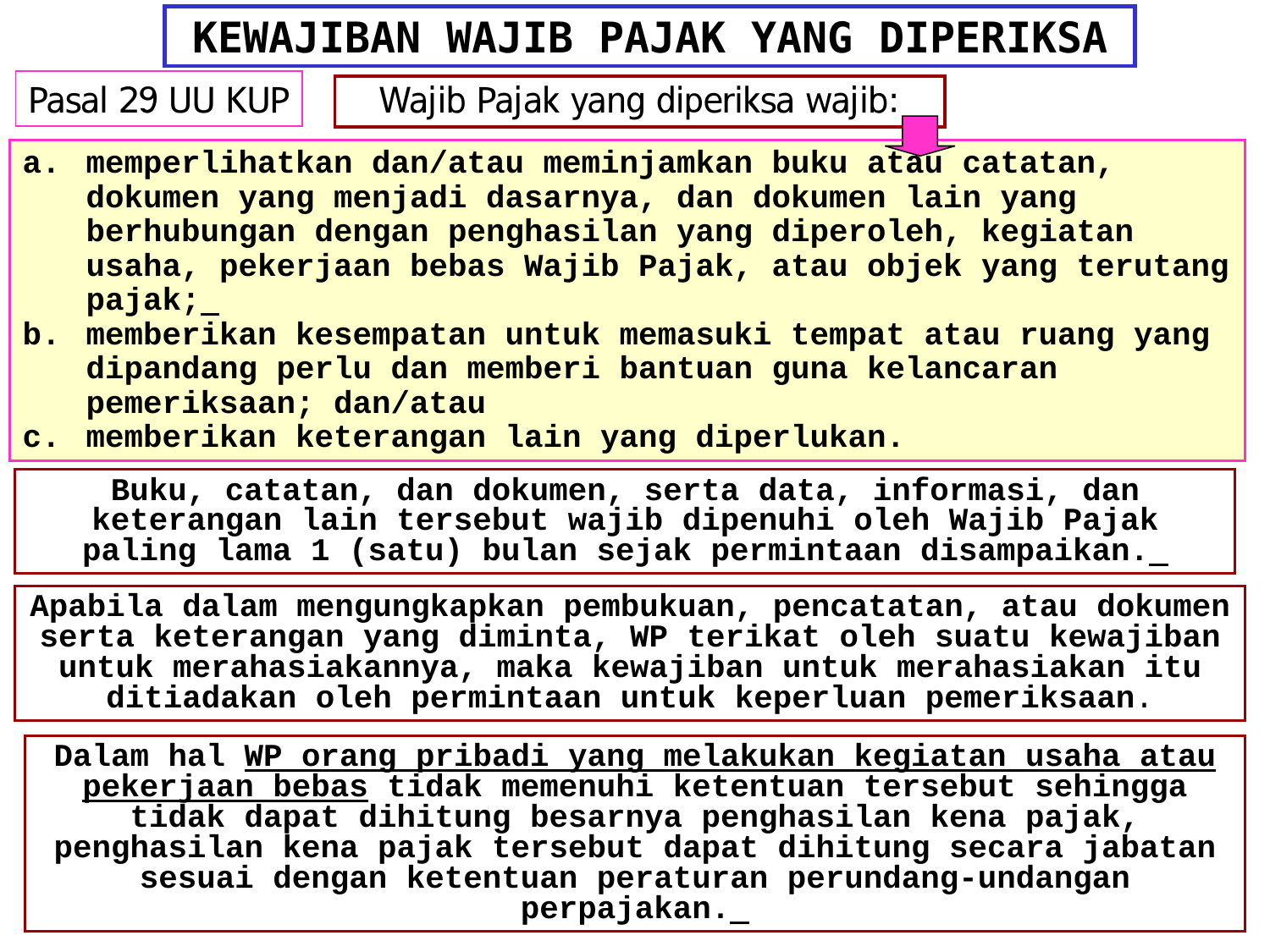

# KEWAJIBAN WAJIB PAJAK YANG DIPERIKSA
Pasal 29 UU KUP
Wajib Pajak yang diperiksa wajib:

memperlihatkan dan/atau meminjamkan buku atau catatan, dokumen yang menjadi dasarnya, dan dokumen lain yang berhubungan dengan penghasilan yang diperoleh, kegiatan usaha, pekerjaan bebas Wajib Pajak, atau objek yang terutang pajak;
memberikan kesempatan untuk memasuki tempat atau ruang yang dipandang perlu dan memberi bantuan guna kelancaran pemeriksaan; dan/atau
memberikan keterangan lain yang diperlukan.
Buku, catatan, dan dokumen, serta data, informasi, dan keterangan lain tersebut wajib dipenuhi oleh Wajib Pajak paling lama 1 (satu) bulan sejak permintaan disampaikan.
Apabila dalam mengungkapkan pembukuan, pencatatan, atau dokumen serta keterangan yang diminta, WP terikat oleh suatu kewajiban untuk merahasiakannya, maka kewajiban untuk merahasiakan itu ditiadakan oleh permintaan untuk keperluan pemeriksaan.
Dalam hal WP orang pribadi yang melakukan kegiatan usaha atau pekerjaan bebas tidak memenuhi ketentuan tersebut sehingga tidak dapat dihitung besarnya penghasilan kena pajak, penghasilan kena pajak tersebut dapat dihitung secara jabatan sesuai dengan ketentuan peraturan perundang-undangan perpajakan.